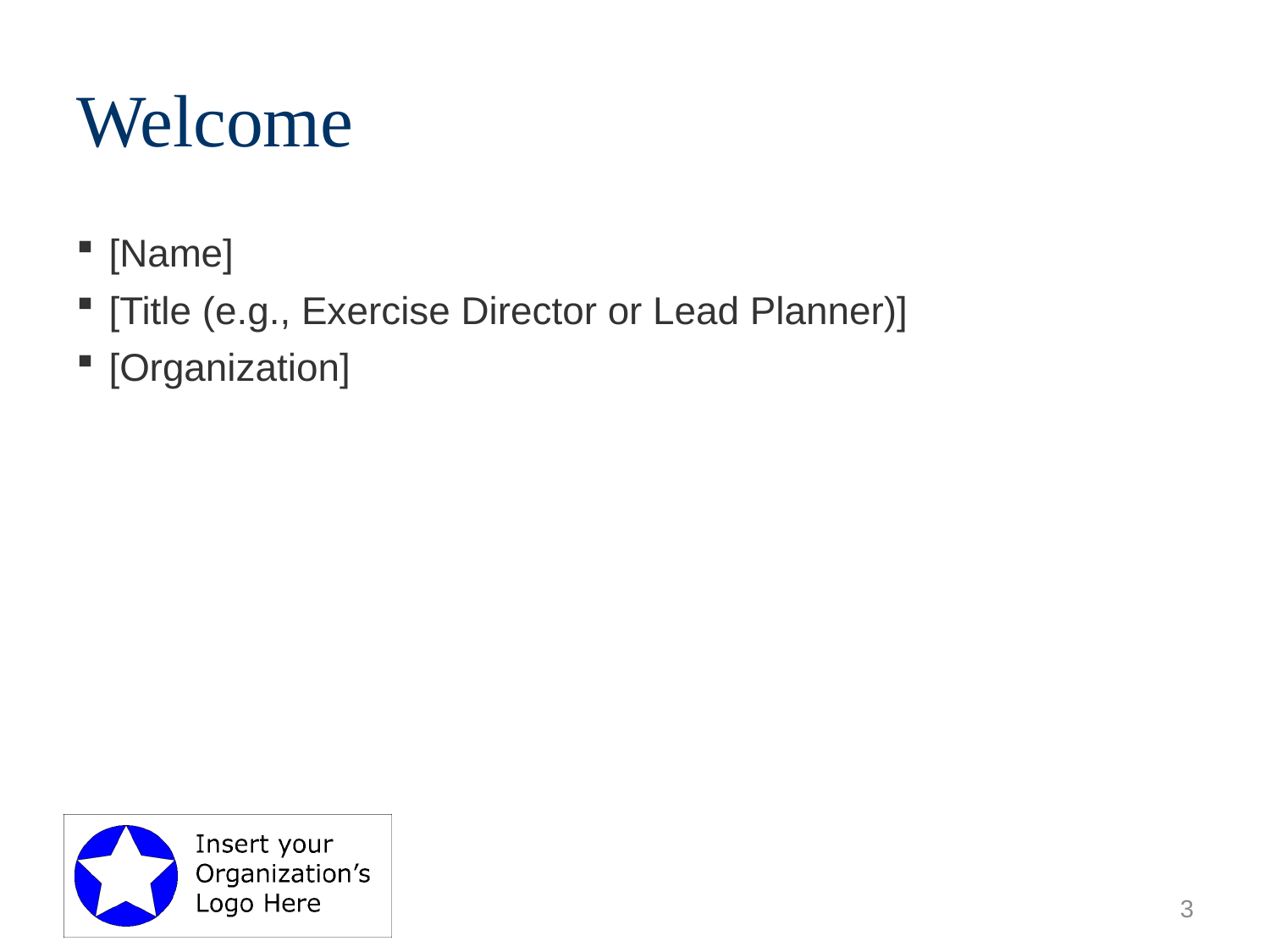

# Welcome
[Name]
[Title (e.g., Exercise Director or Lead Planner)]
[Organization]
3